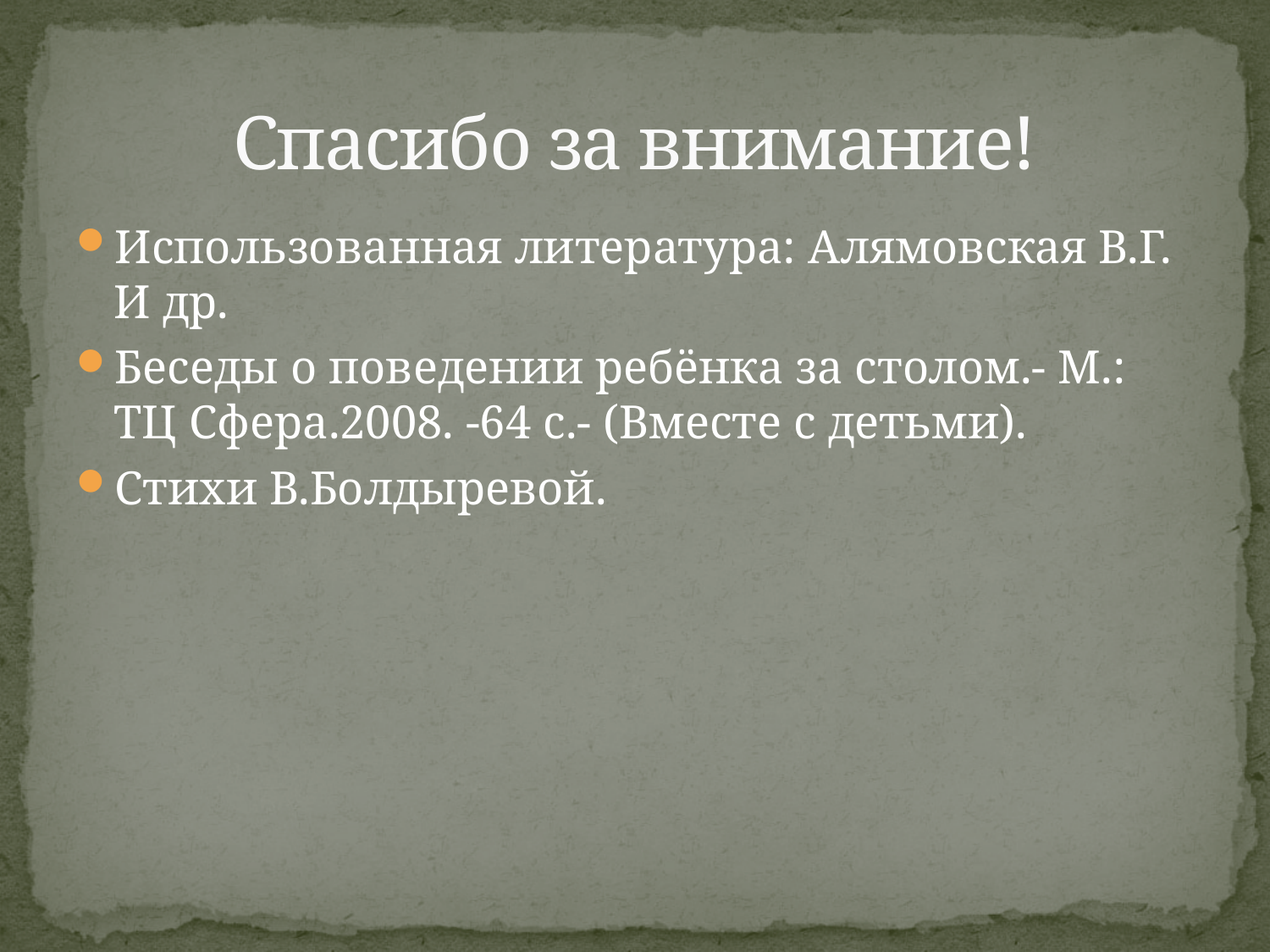

# Спасибо за внимание!
Использованная литература: Алямовская В.Г. И др.
Беседы о поведении ребёнка за столом.- М.: ТЦ Сфера.2008. -64 с.- (Вместе с детьми).
Стихи В.Болдыревой.